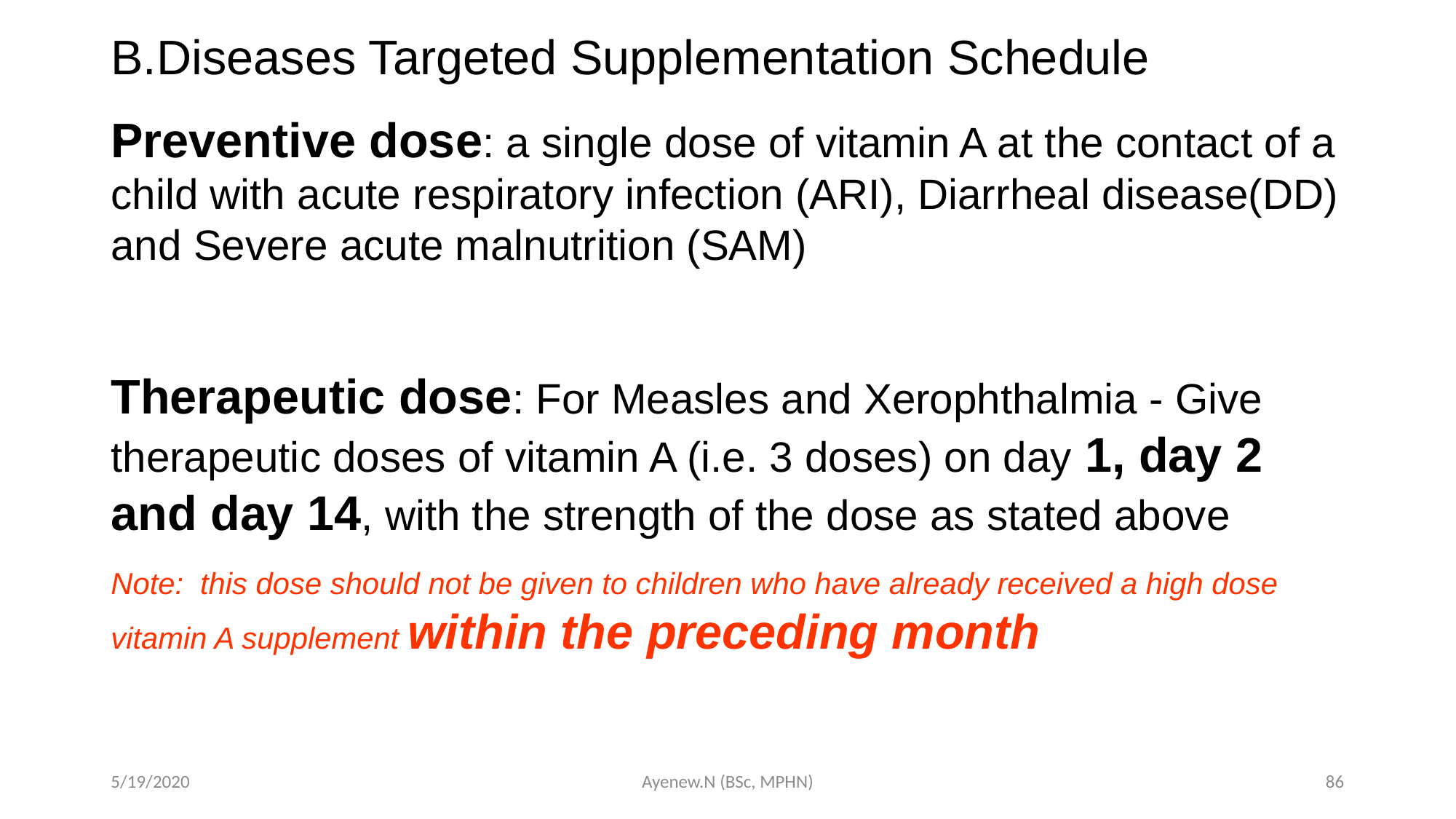

B.Diseases Targeted Supplementation Schedule
Preventive dose: a single dose of vitamin A at the contact of a child with acute respiratory infection (ARI), Diarrheal disease(DD) and Severe acute malnutrition (SAM)

Therapeutic dose: For Measles and Xerophthalmia - Give therapeutic doses of vitamin A (i.e. 3 doses) on day 1, day 2 and day 14, with the strength of the dose as stated above
Note:  this dose should not be given to children who have already received a high dose vitamin A supplement within the preceding month

# .
5/19/2020
Ayenew.N (BSc, MPHN)
86